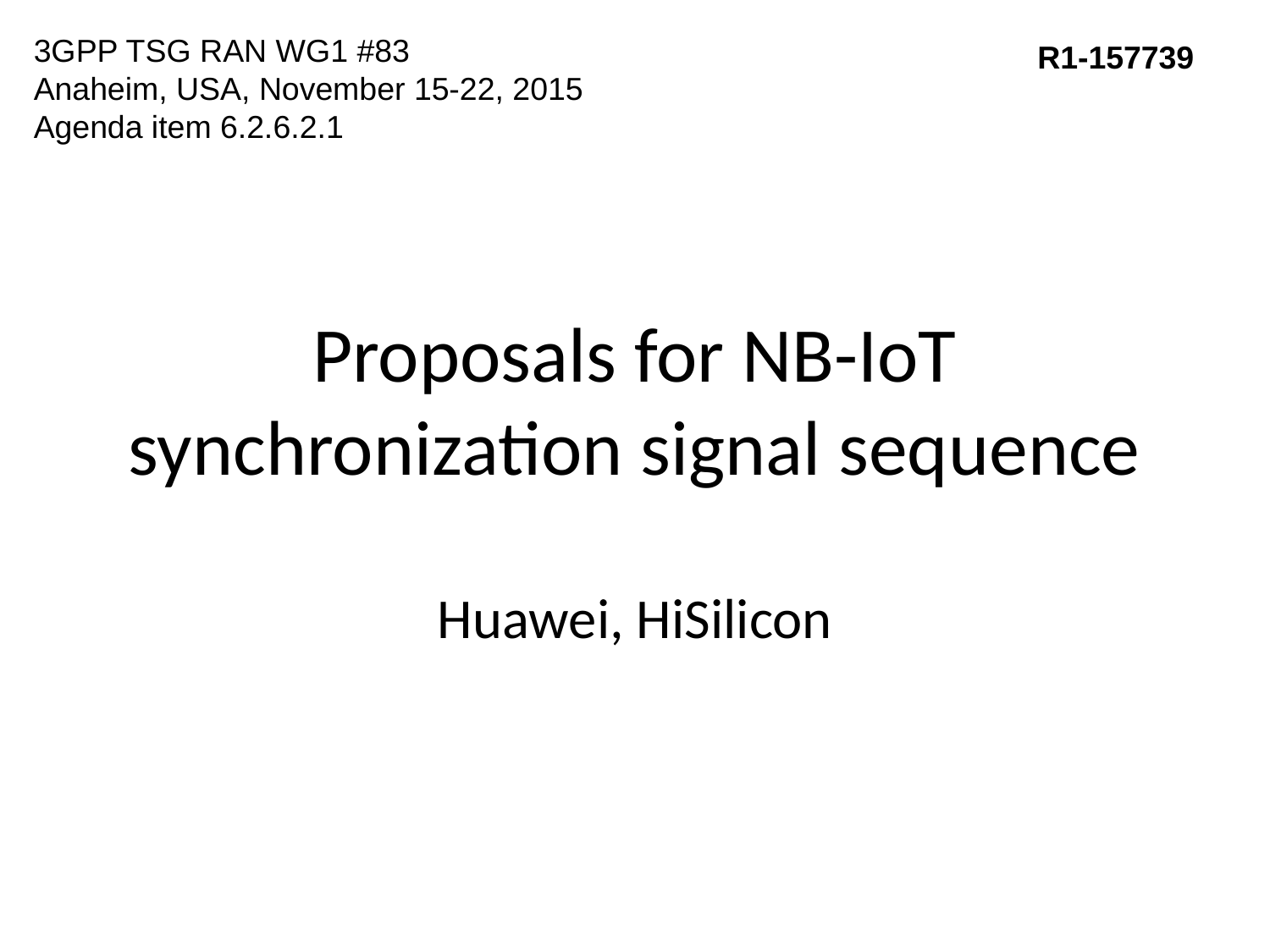

3GPP TSG RAN WG1 #83
Anaheim, USA, November 15-22, 2015
Agenda item 6.2.6.2.1
R1-157739
# Proposals for NB-IoT synchronization signal sequence
Huawei, HiSilicon